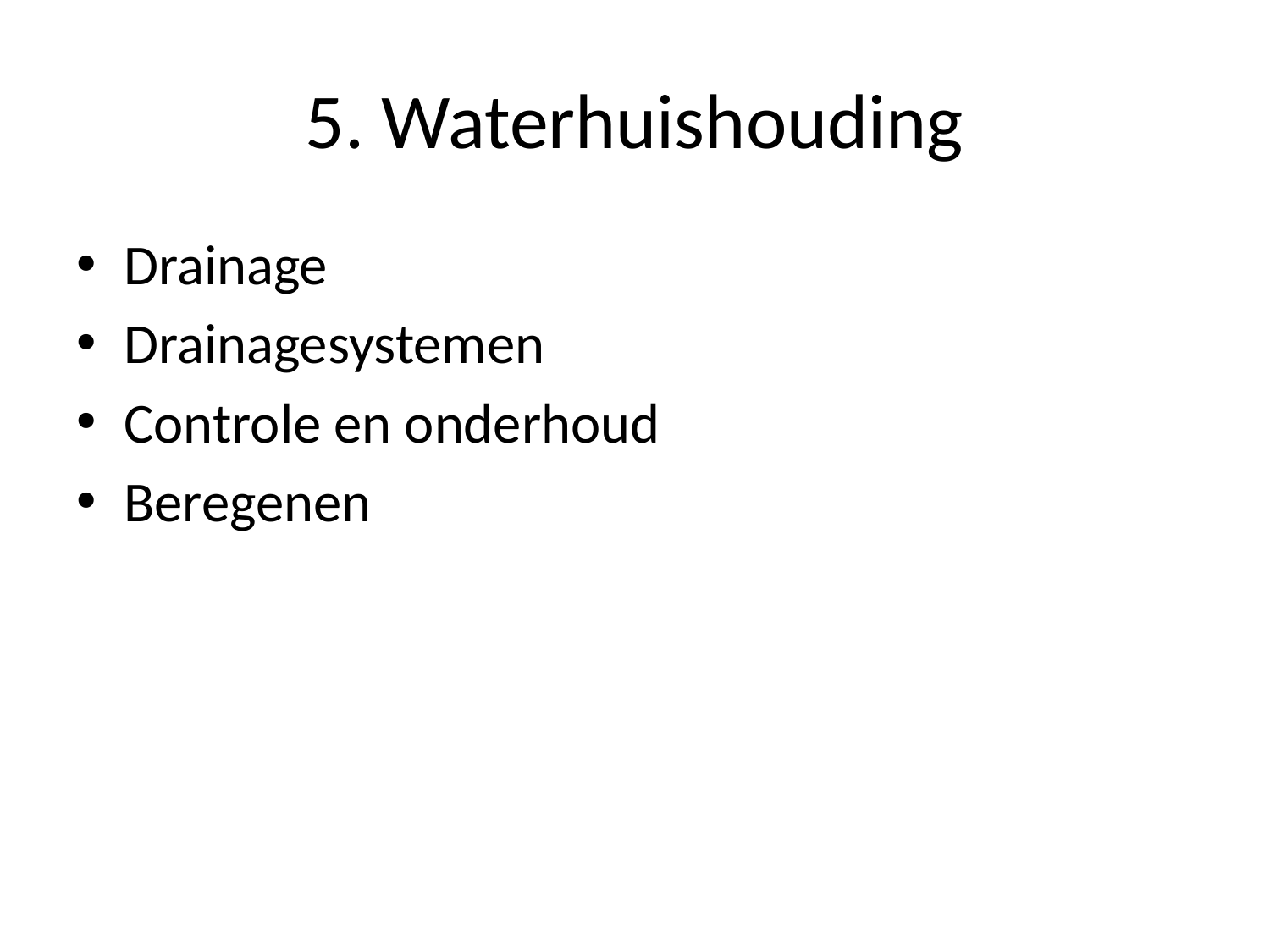

# 5. Waterhuishouding
Drainage
Drainagesystemen
Controle en onderhoud
Beregenen